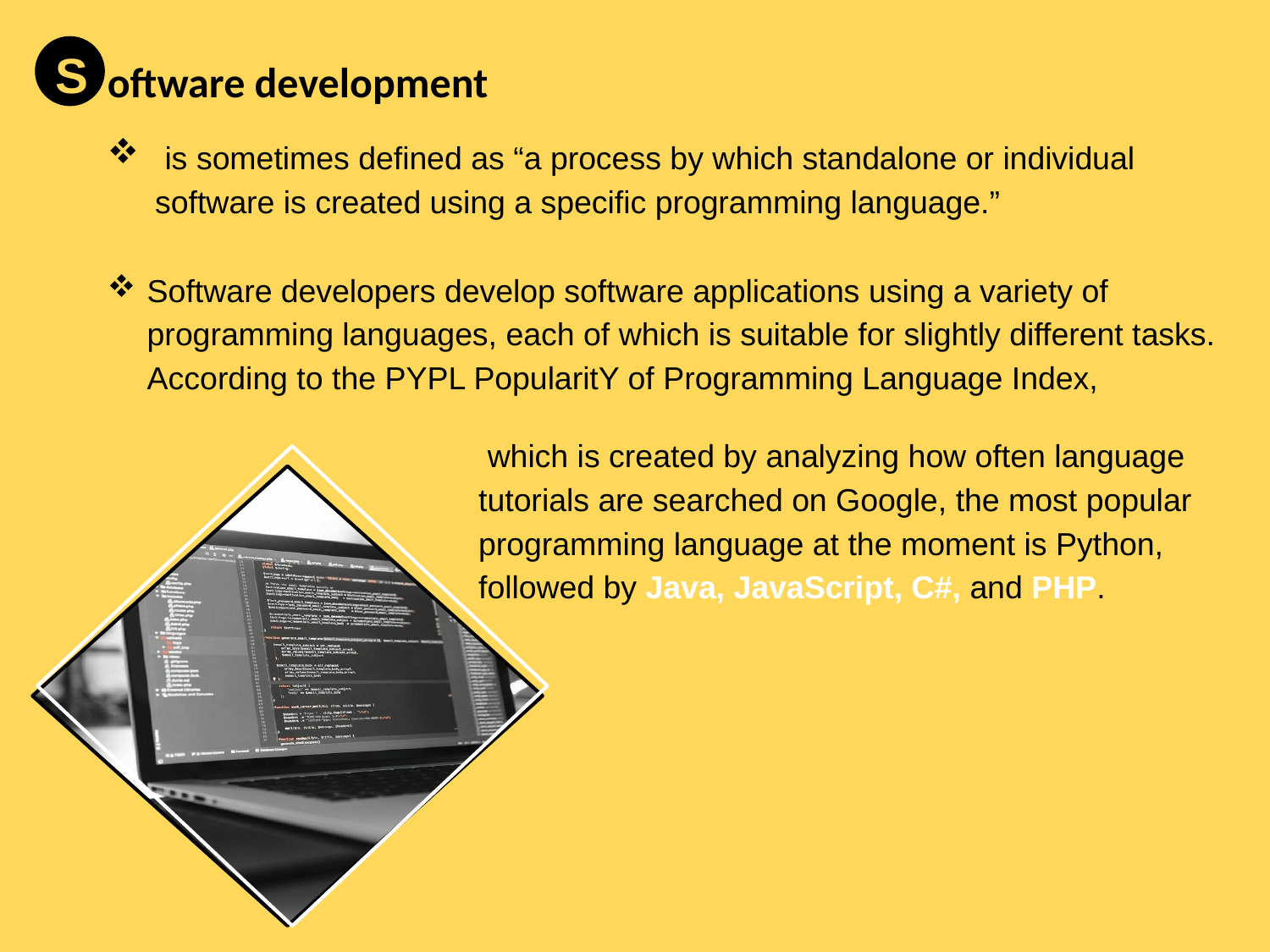

S
oftware development
 is sometimes defined as “a process by which standalone or individual software is created using a specific programming language.”
Software developers develop software applications using a variety of programming languages, each of which is suitable for slightly different tasks. According to the PYPL PopularitY of Programming Language Index,
 which is created by analyzing how often language tutorials are searched on Google, the most popular programming language at the moment is Python, followed by Java, JavaScript, C#, and PHP.